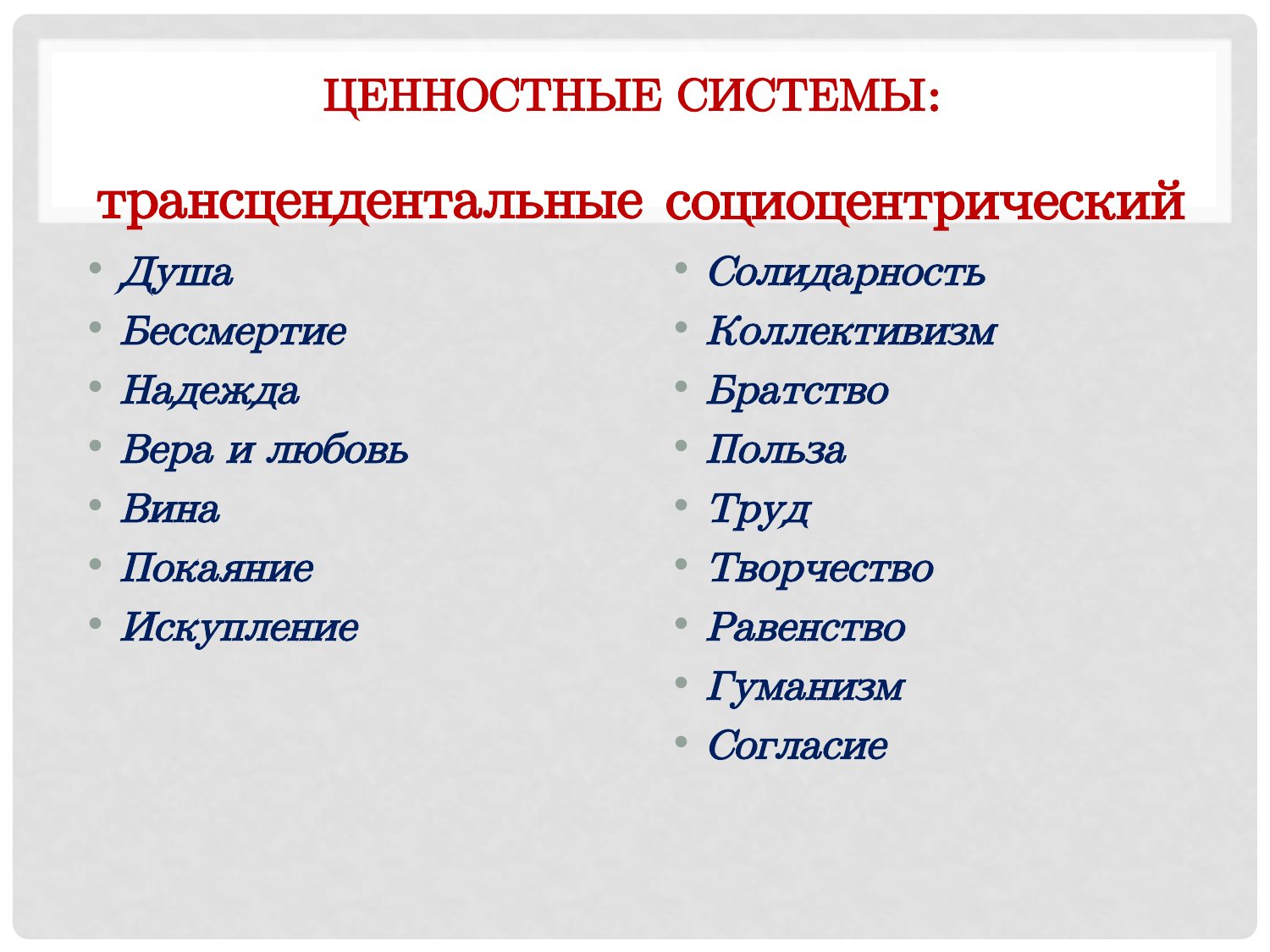

# ЦЕННОСТНЫЕ СИСТЕМЫ:
трансцендентальные
социоцентрический
Душа
Бессмертие
Надежда
Вера и любовь
Вина
Покаяние
Искупление
Солидарность
Коллективизм
Братство
Польза
Труд
Творчество
Равенство
Гуманизм
Согласие